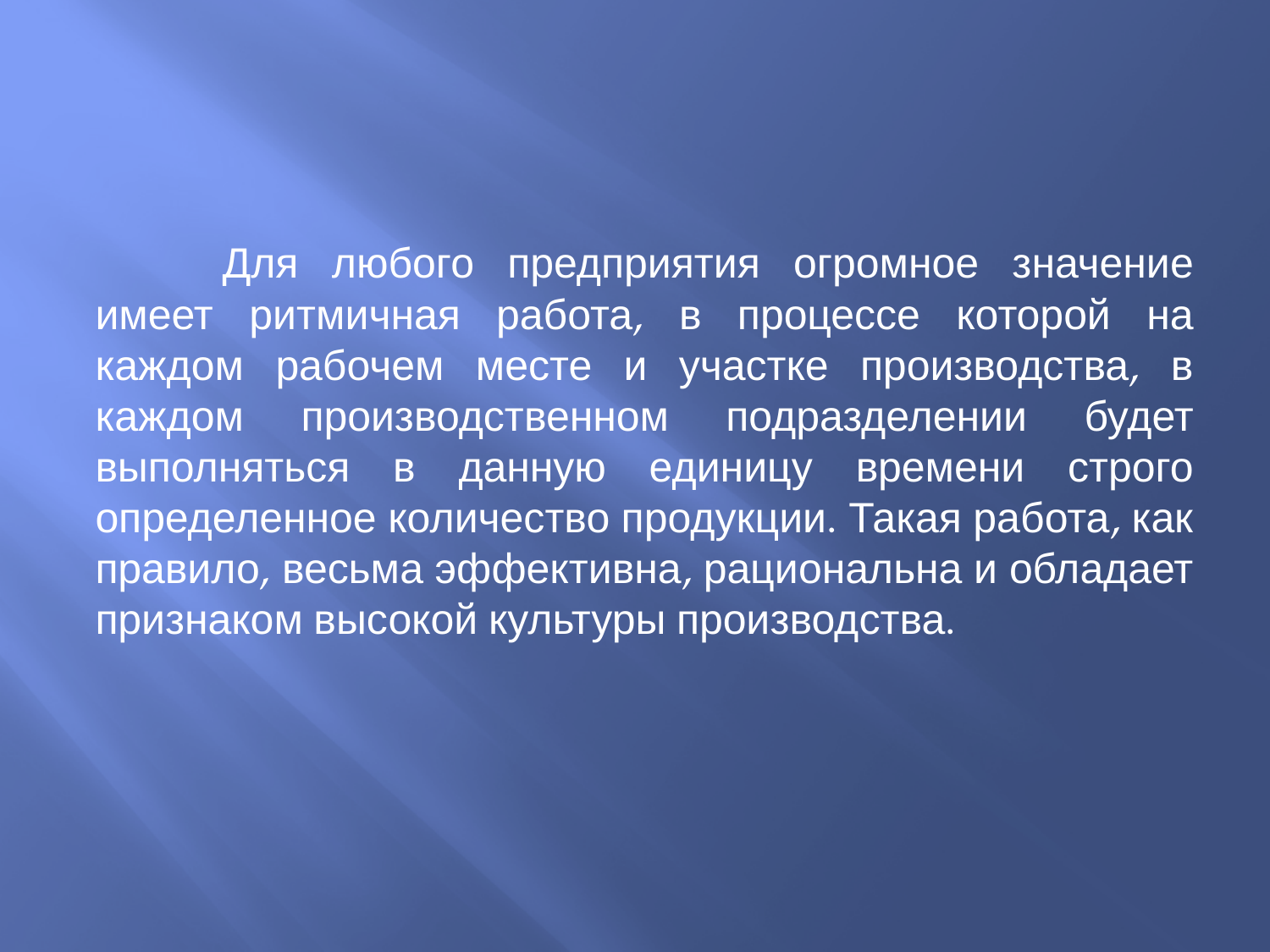

Для любого предприятия огромное значение имеет ритмичная работа, в процессе которой на каждом рабочем месте и участке производства, в каждом производственном подразделении будет выполняться в данную единицу времени строго определенное количество продукции. Такая работа, как правило, весьма эффективна, рациональна и обладает признаком высокой культуры производства.